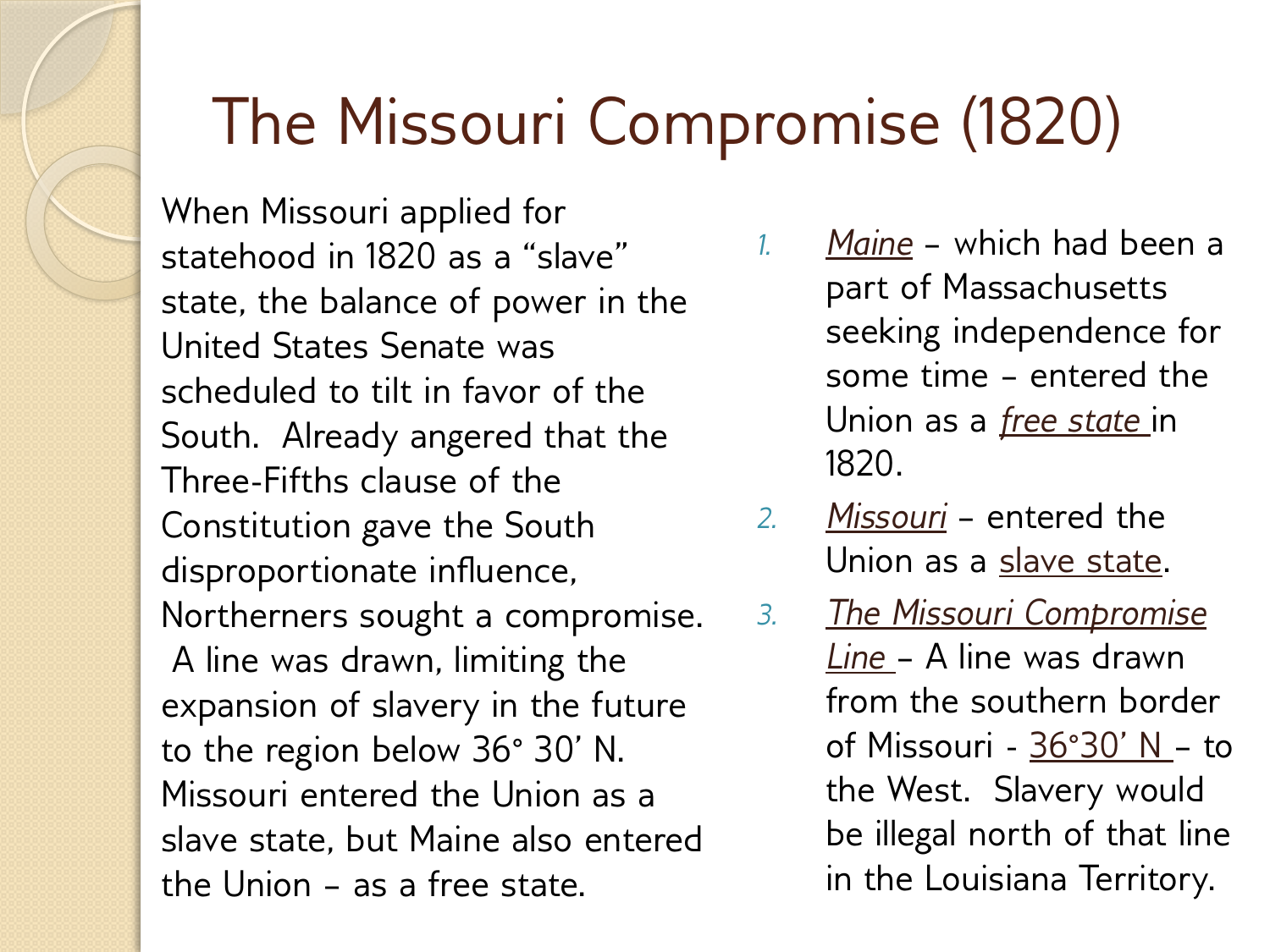

# The Missouri Compromise (1820)
When Missouri applied for statehood in 1820 as a “slave” state, the balance of power in the United States Senate was scheduled to tilt in favor of the South.  Already angered that the Three-Fifths clause of the Constitution gave the South disproportionate influence, Northerners sought a compromise.  A line was drawn, limiting the expansion of slavery in the future to the region below 36° 30’ N.  Missouri entered the Union as a slave state, but Maine also entered the Union – as a free state.
Maine – which had been a part of Massachusetts seeking independence for some time – entered the Union as a free state in 1820.
Missouri – entered the Union as a slave state.
The Missouri Compromise Line – A line was drawn from the southern border of Missouri - 36°30’ N – to the West.  Slavery would be illegal north of that line in the Louisiana Territory.